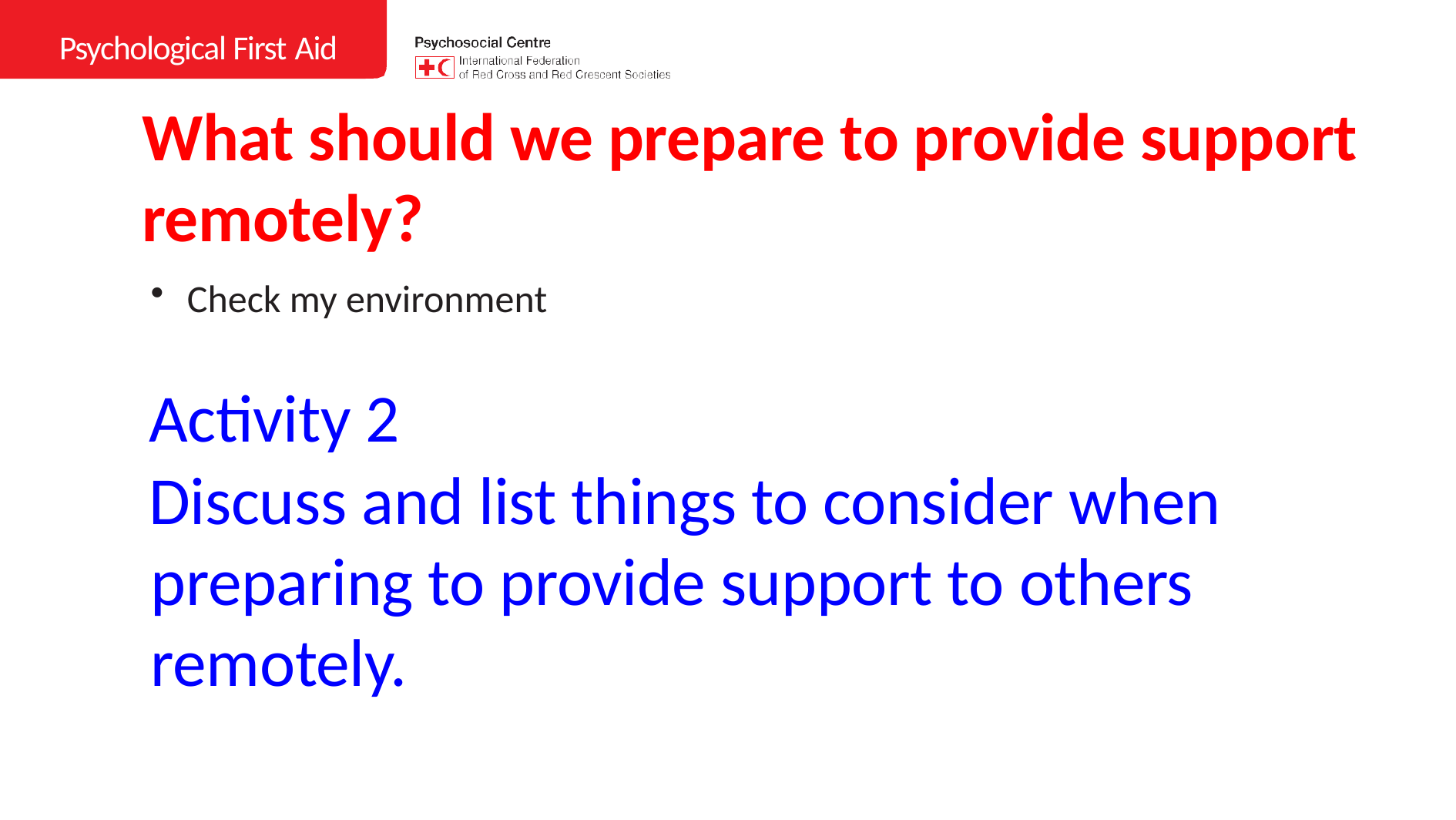

Psychological First Aid

# What should we prepare to provide support remotely?
Check my environment

Activity 2
Discuss and list things to consider when preparing to provide support to others remotely.
SYRIAN ARAB RED CRESCENT